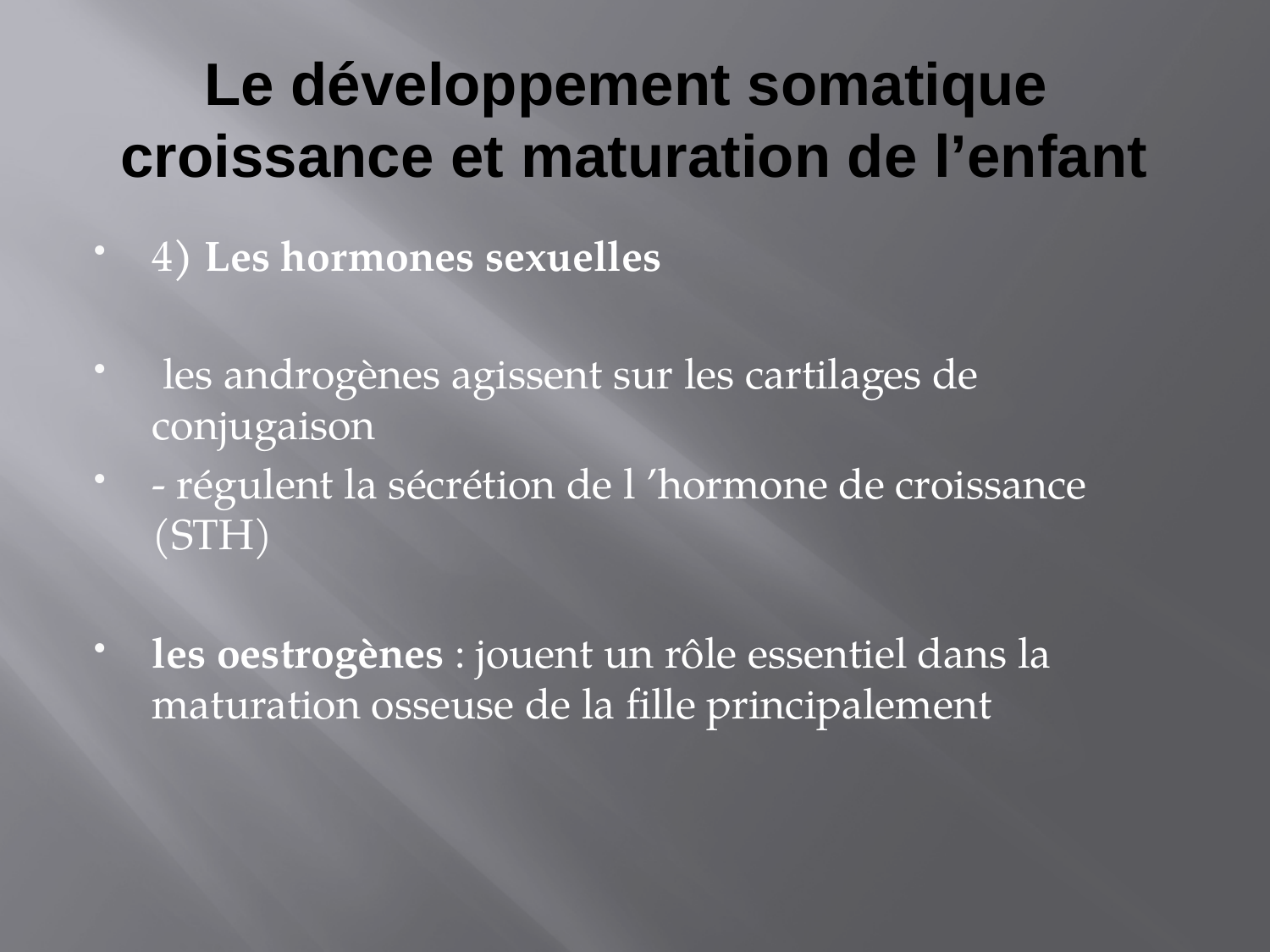

# Le développement somatique croissance et maturation de l’enfant
4) Les hormones sexuelles

 les androgènes agissent sur les cartilages de conjugaison
- régulent la sécrétion de l ’hormone de croissance (STH)

les oestrogènes : jouent un rôle essentiel dans la maturation osseuse de la fille principalement